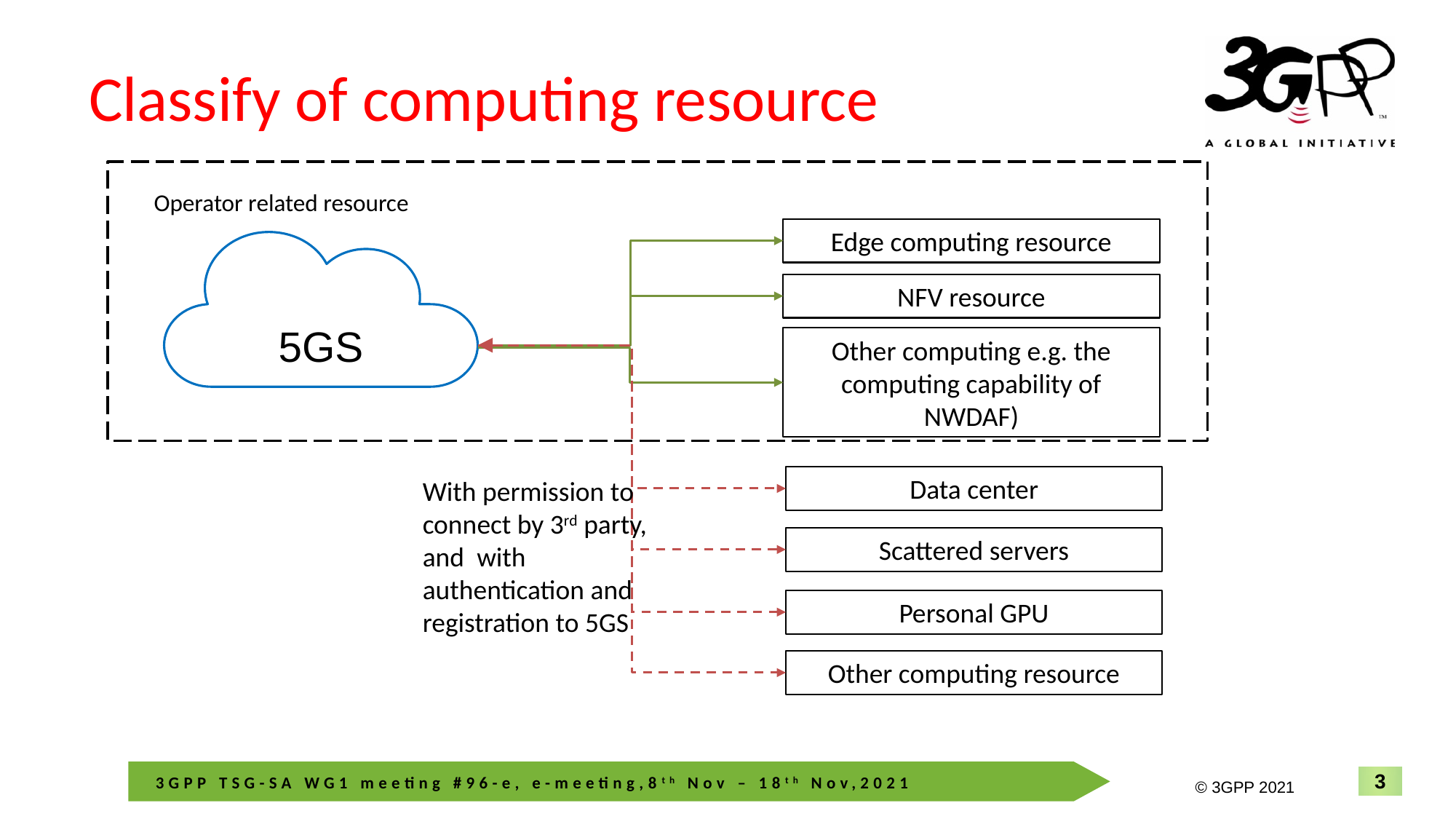

# Classify of computing resource

Operator related resource
Edge computing resource
5GS
NFV resource
Other computing e.g. the computing capability of NWDAF)
Data center
With permission to connect by 3rd party, and  with authentication and registration to 5GS
Scattered servers
Personal GPU
Other computing resource